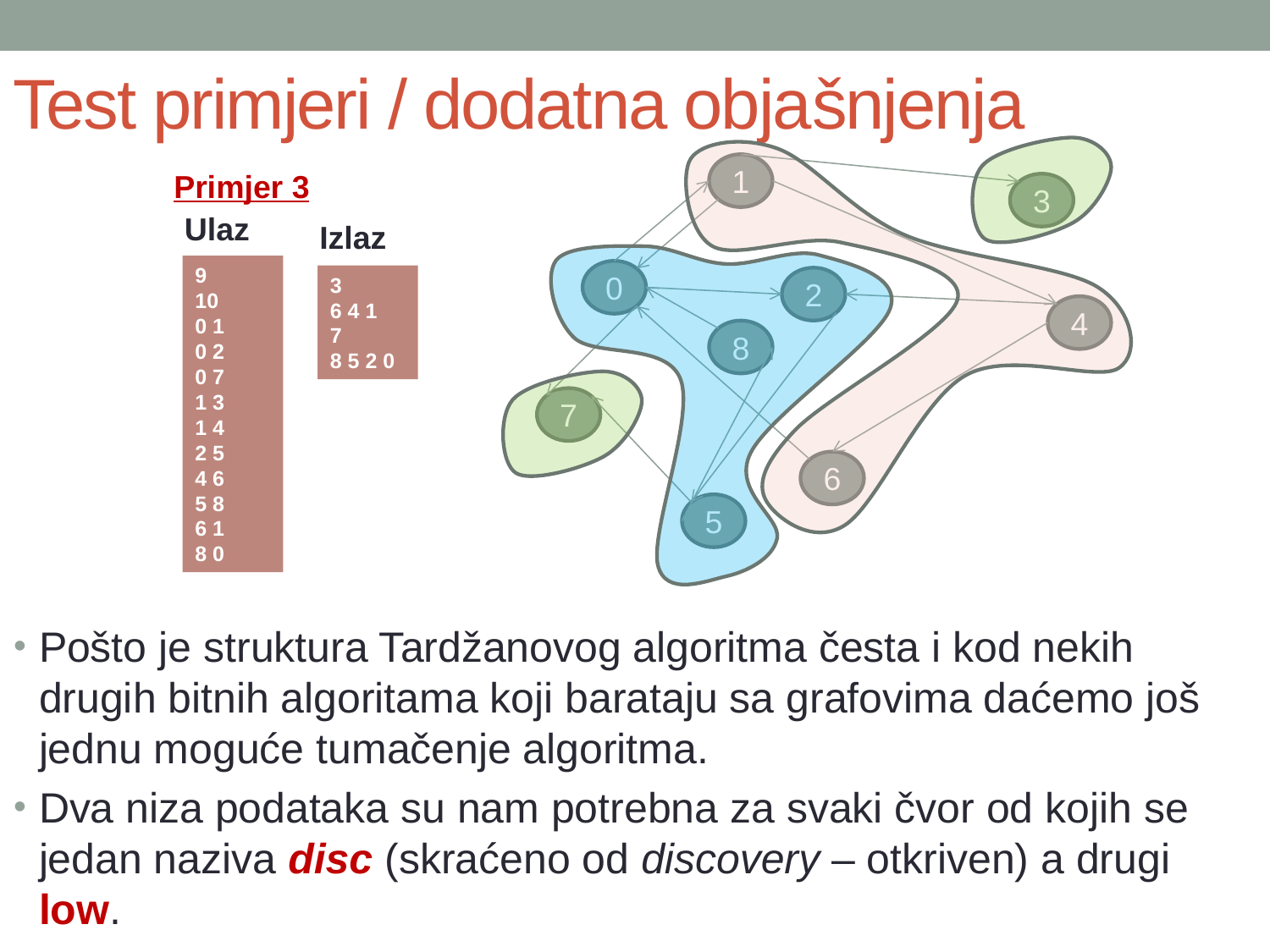

# Test primjeri / dodatna objašnjenja

1
Primjer 3
3
Ulaz
Izlaz

9
10
0 1
0 2
0 7
1 3
1 4
2 5
4 6
5 8
6 1
8 0
0
3
6 4 1
7
8 5 2 0
2
4
8

7
6
5
Pošto je struktura Tardžanovog algoritma česta i kod nekih drugih bitnih algoritama koji barataju sa grafovima daćemo još jednu moguće tumačenje algoritma.
Dva niza podataka su nam potrebna za svaki čvor od kojih se jedan naziva disc (skraćeno od discovery – otkriven) a drugi low.